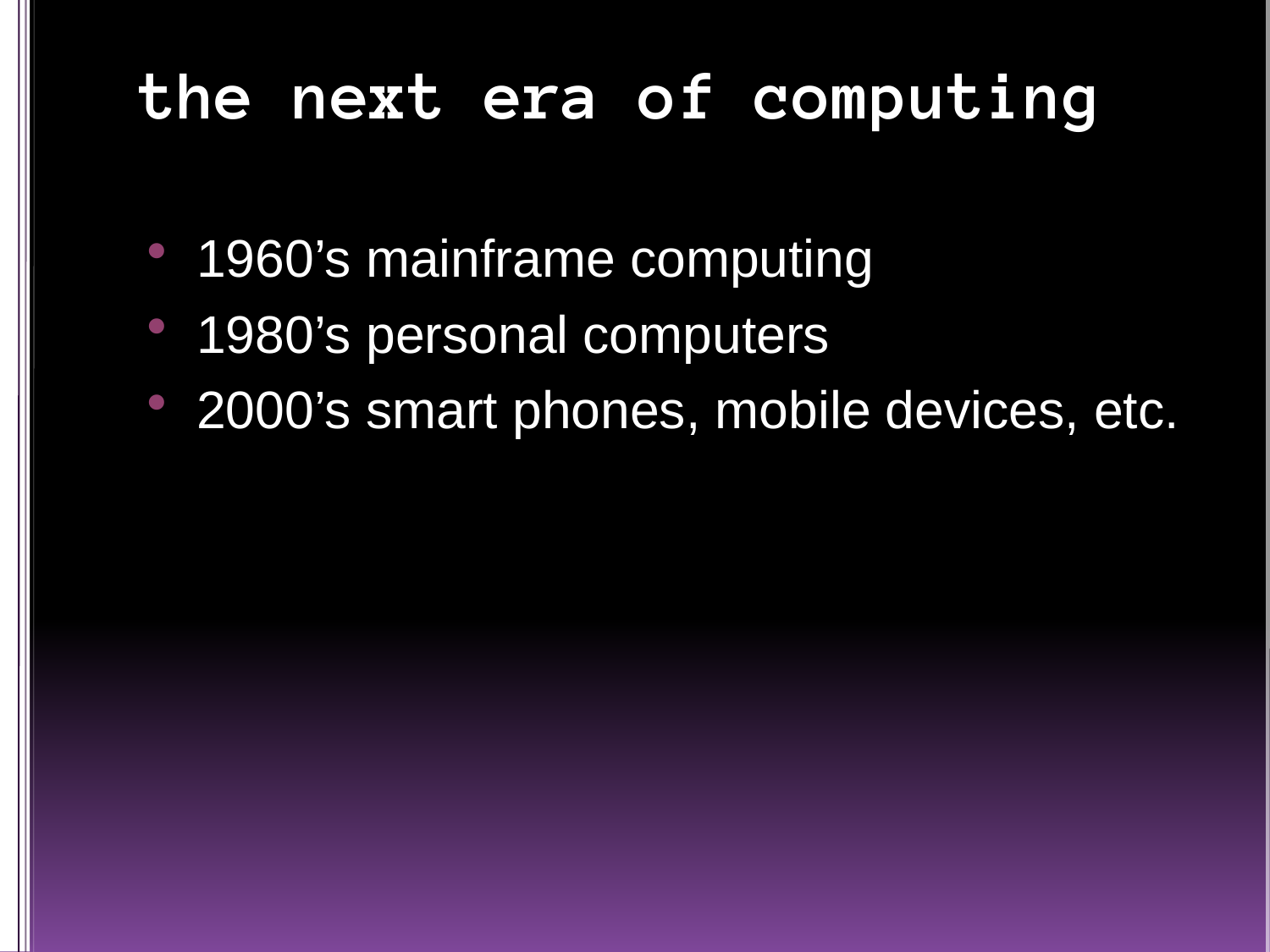

# the next era of computing
1960’s mainframe computing
1980’s personal computers
2000’s smart phones, mobile devices, etc.